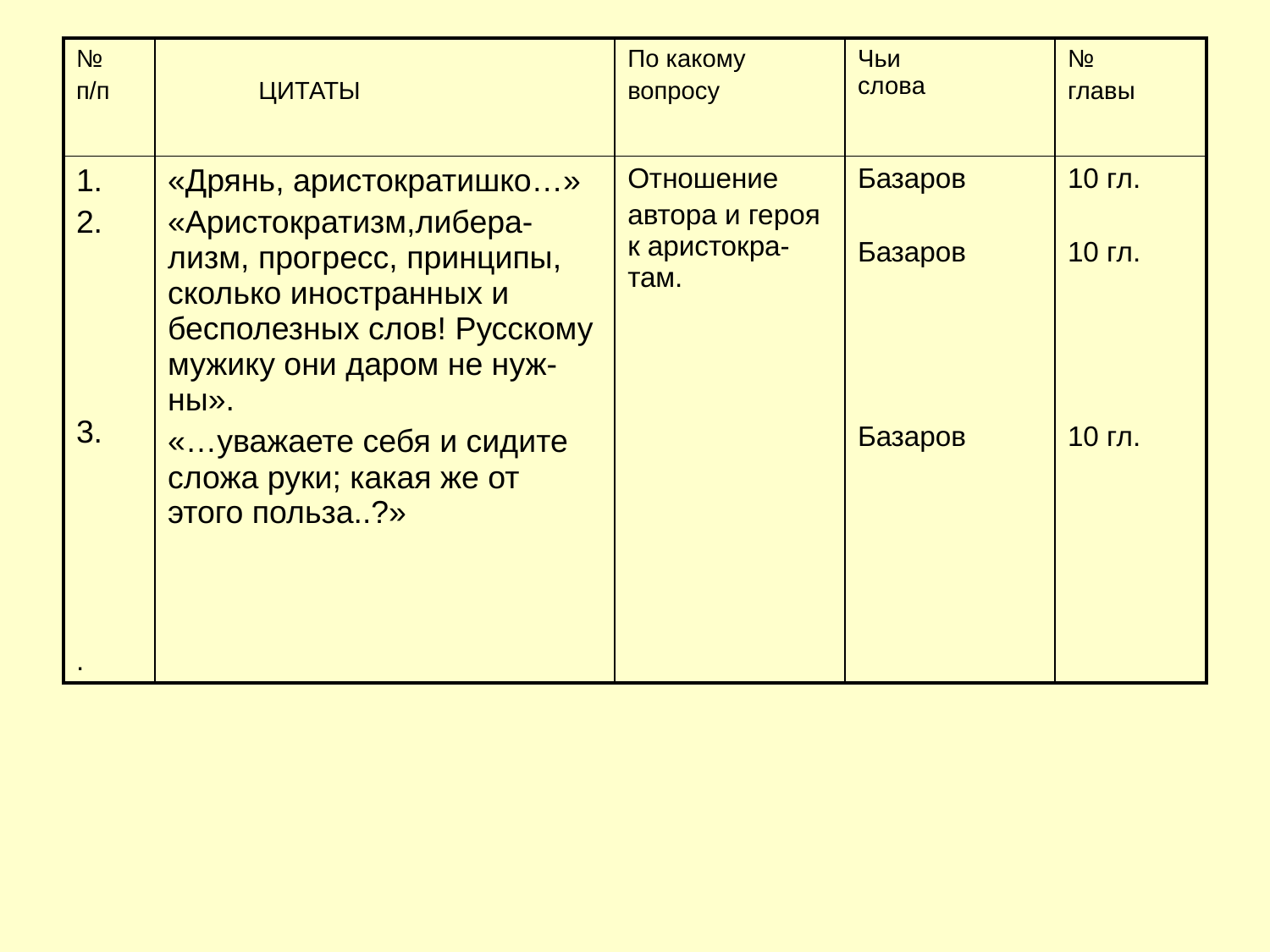

| № п/п | ЦИТАТЫ | По какому вопросу | Чьи слова | № главы |
| --- | --- | --- | --- | --- |
| 1. 2. 3. . | «Дрянь, аристократишко…» «Аристократизм,либера-лизм, прогресс, принципы, сколько иностранных и бесполезных слов! Русскому мужику они даром не нуж-ны». «…уважаете себя и сидите сложа руки; какая же от этого польза..?» | Отношение автора и героя к аристокра- там. | Базаров Базаров Базаров | 10 гл. 10 гл. 10 гл. |